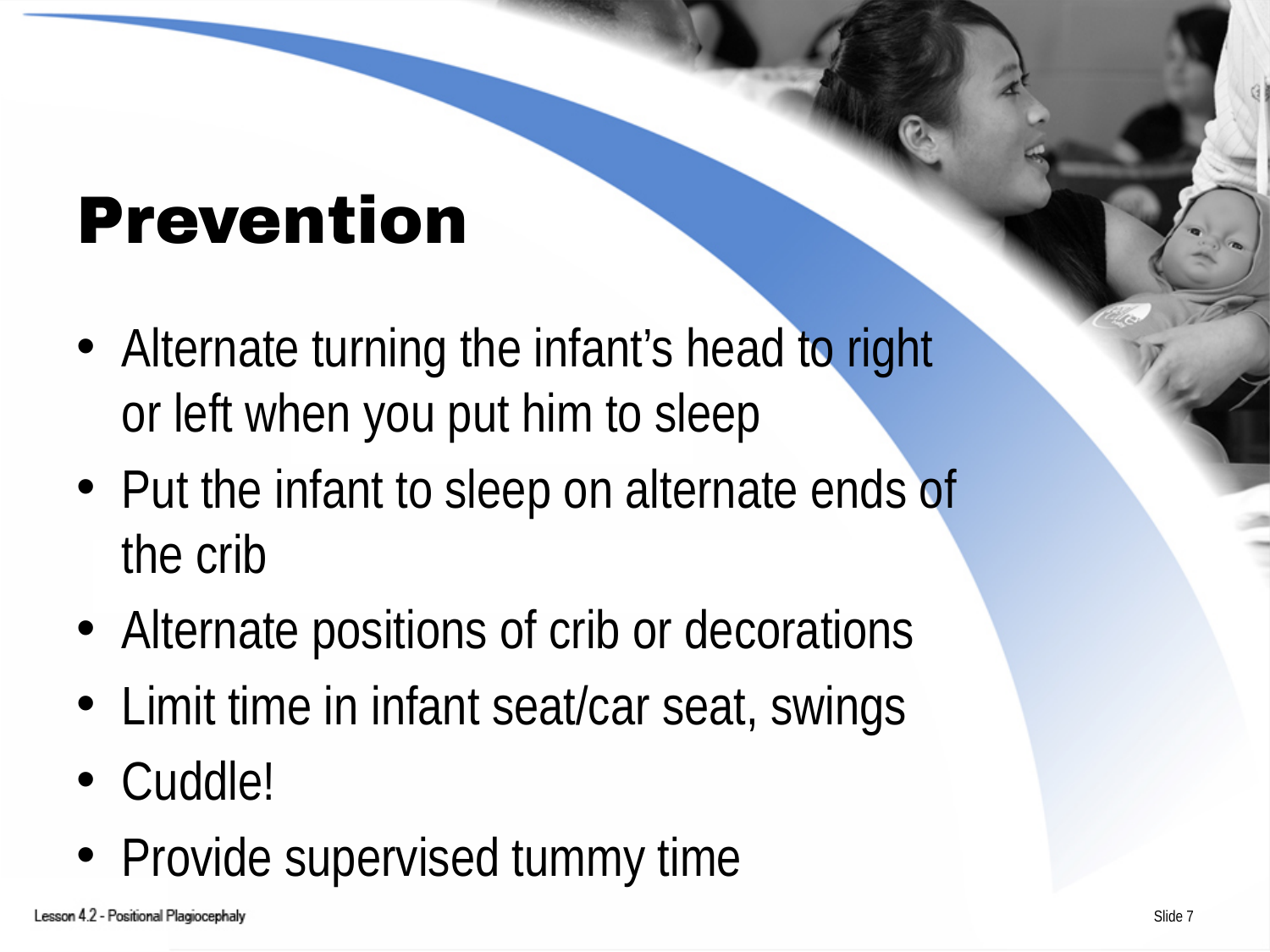

# Prevention
Alternate turning the infant’s head to right or left when you put him to sleep
Put the infant to sleep on alternate ends of the crib
Alternate positions of crib or decorations
Limit time in infant seat/car seat, swings
Cuddle!
Provide supervised tummy time
Slide 7